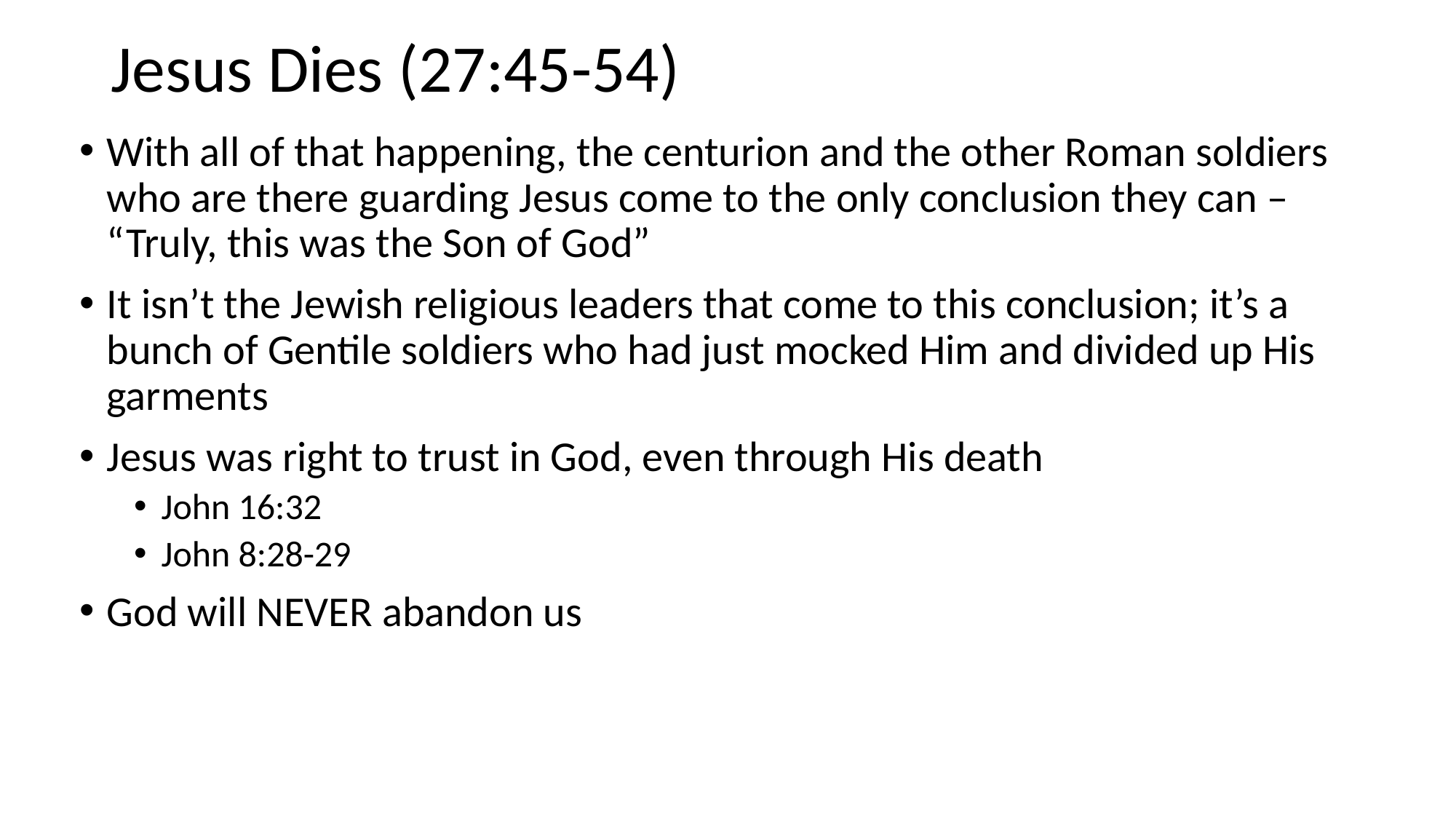

# Jesus Dies (27:45-54)
With all of that happening, the centurion and the other Roman soldiers who are there guarding Jesus come to the only conclusion they can – “Truly, this was the Son of God”
It isn’t the Jewish religious leaders that come to this conclusion; it’s a bunch of Gentile soldiers who had just mocked Him and divided up His garments
Jesus was right to trust in God, even through His death
John 16:32
John 8:28-29
God will NEVER abandon us